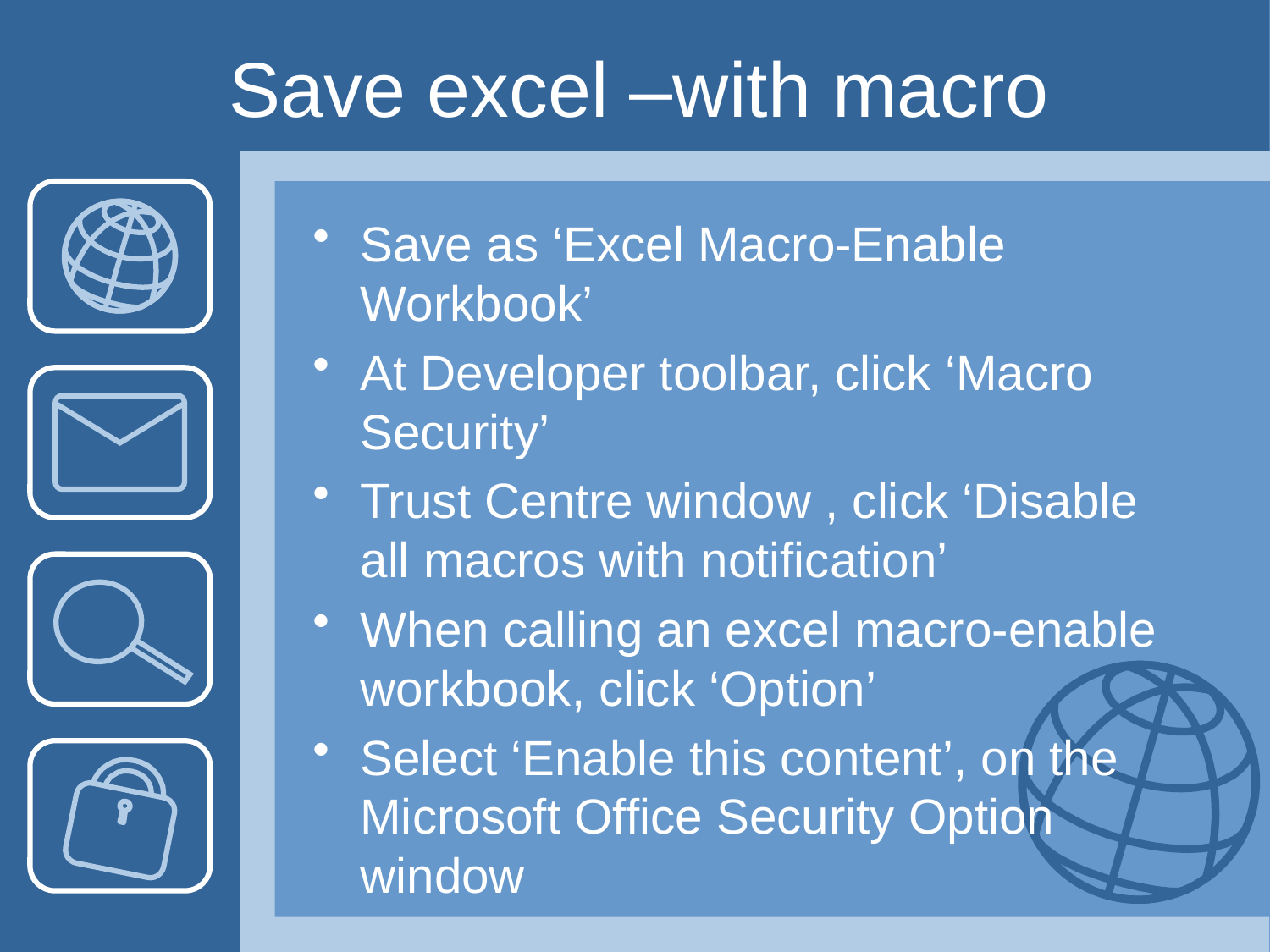

# Save excel –with macro
Save as ‘Excel Macro-Enable Workbook’
At Developer toolbar, click ‘Macro Security’
Trust Centre window , click ‘Disable all macros with notification’
When calling an excel macro-enable workbook, click ‘Option’
Select ‘Enable this content’, on the Microsoft Office Security Option window